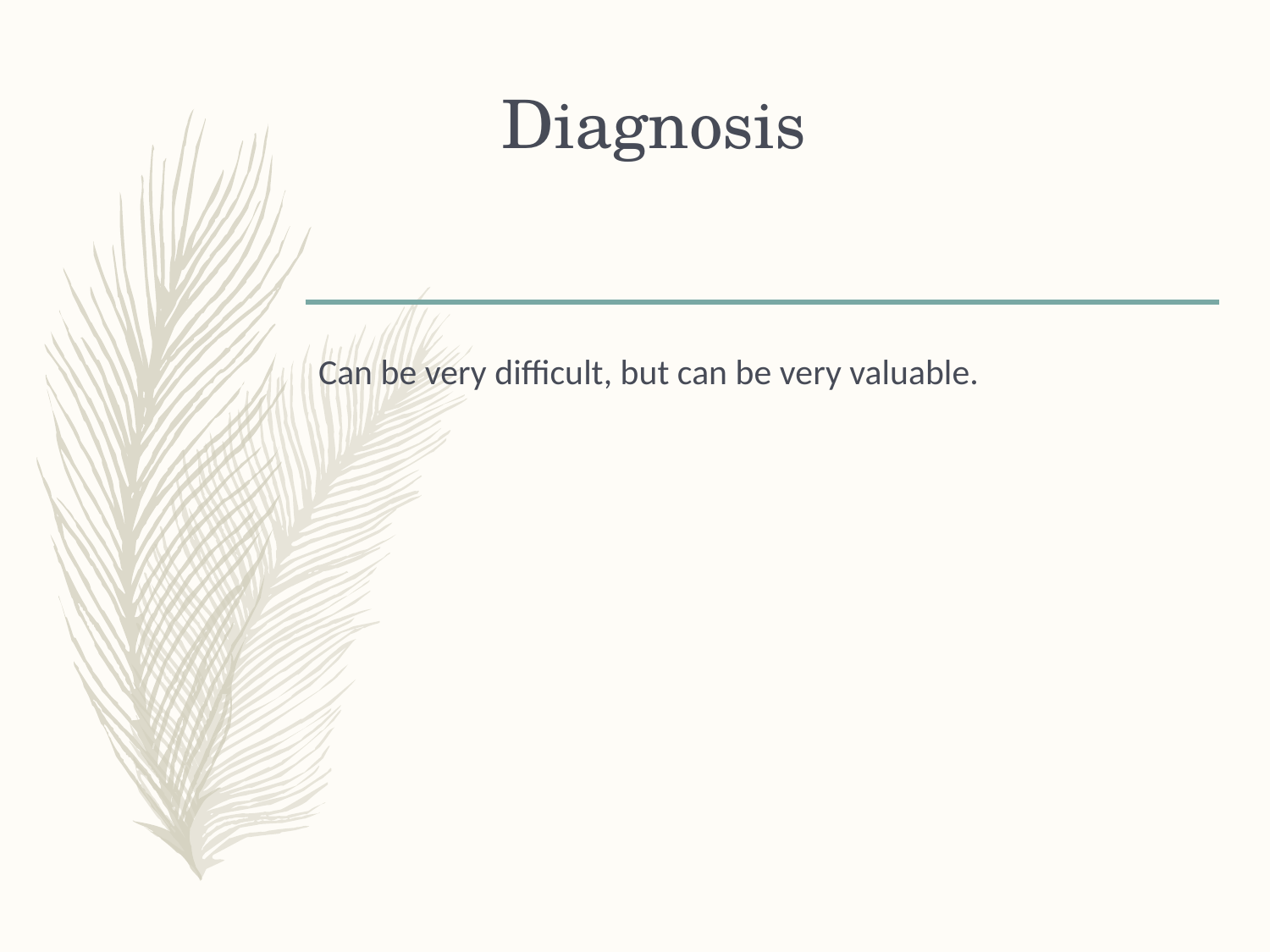

# Diagnosis
Can be very difficult, but can be very valuable.